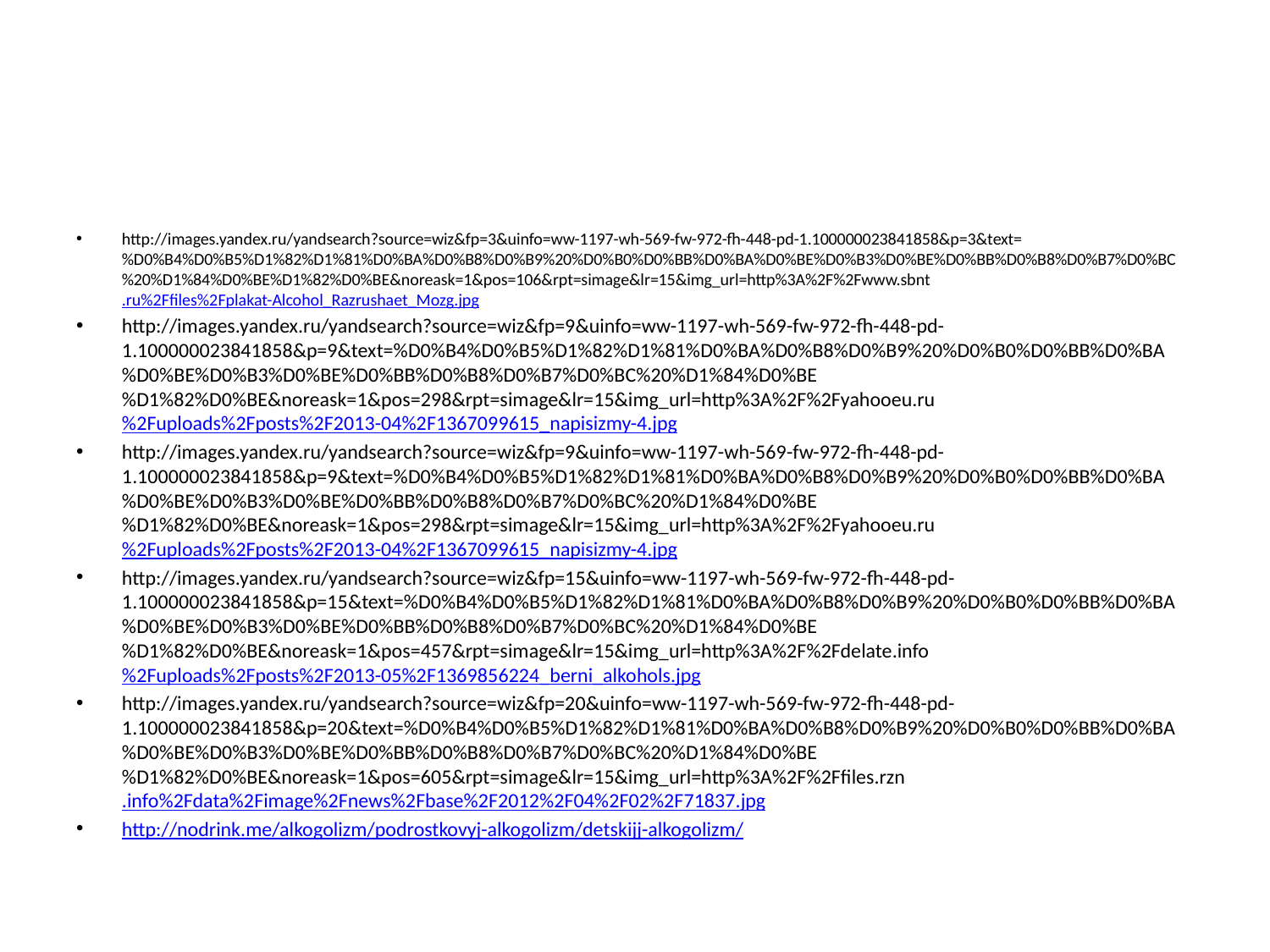

#
http://images.yandex.ru/yandsearch?source=wiz&fp=3&uinfo=ww-1197-wh-569-fw-972-fh-448-pd-1.100000023841858&p=3&text=%D0%B4%D0%B5%D1%82%D1%81%D0%BA%D0%B8%D0%B9%20%D0%B0%D0%BB%D0%BA%D0%BE%D0%B3%D0%BE%D0%BB%D0%B8%D0%B7%D0%BC%20%D1%84%D0%BE%D1%82%D0%BE&noreask=1&pos=106&rpt=simage&lr=15&img_url=http%3A%2F%2Fwww.sbnt.ru%2Ffiles%2Fplakat-Alcohol_Razrushaet_Mozg.jpg
http://images.yandex.ru/yandsearch?source=wiz&fp=9&uinfo=ww-1197-wh-569-fw-972-fh-448-pd-1.100000023841858&p=9&text=%D0%B4%D0%B5%D1%82%D1%81%D0%BA%D0%B8%D0%B9%20%D0%B0%D0%BB%D0%BA%D0%BE%D0%B3%D0%BE%D0%BB%D0%B8%D0%B7%D0%BC%20%D1%84%D0%BE%D1%82%D0%BE&noreask=1&pos=298&rpt=simage&lr=15&img_url=http%3A%2F%2Fyahooeu.ru%2Fuploads%2Fposts%2F2013-04%2F1367099615_napisizmy-4.jpg
http://images.yandex.ru/yandsearch?source=wiz&fp=9&uinfo=ww-1197-wh-569-fw-972-fh-448-pd-1.100000023841858&p=9&text=%D0%B4%D0%B5%D1%82%D1%81%D0%BA%D0%B8%D0%B9%20%D0%B0%D0%BB%D0%BA%D0%BE%D0%B3%D0%BE%D0%BB%D0%B8%D0%B7%D0%BC%20%D1%84%D0%BE%D1%82%D0%BE&noreask=1&pos=298&rpt=simage&lr=15&img_url=http%3A%2F%2Fyahooeu.ru%2Fuploads%2Fposts%2F2013-04%2F1367099615_napisizmy-4.jpg
http://images.yandex.ru/yandsearch?source=wiz&fp=15&uinfo=ww-1197-wh-569-fw-972-fh-448-pd-1.100000023841858&p=15&text=%D0%B4%D0%B5%D1%82%D1%81%D0%BA%D0%B8%D0%B9%20%D0%B0%D0%BB%D0%BA%D0%BE%D0%B3%D0%BE%D0%BB%D0%B8%D0%B7%D0%BC%20%D1%84%D0%BE%D1%82%D0%BE&noreask=1&pos=457&rpt=simage&lr=15&img_url=http%3A%2F%2Fdelate.info%2Fuploads%2Fposts%2F2013-05%2F1369856224_berni_alkohols.jpg
http://images.yandex.ru/yandsearch?source=wiz&fp=20&uinfo=ww-1197-wh-569-fw-972-fh-448-pd-1.100000023841858&p=20&text=%D0%B4%D0%B5%D1%82%D1%81%D0%BA%D0%B8%D0%B9%20%D0%B0%D0%BB%D0%BA%D0%BE%D0%B3%D0%BE%D0%BB%D0%B8%D0%B7%D0%BC%20%D1%84%D0%BE%D1%82%D0%BE&noreask=1&pos=605&rpt=simage&lr=15&img_url=http%3A%2F%2Ffiles.rzn.info%2Fdata%2Fimage%2Fnews%2Fbase%2F2012%2F04%2F02%2F71837.jpg
http://nodrink.me/alkogolizm/podrostkovyj-alkogolizm/detskijj-alkogolizm/